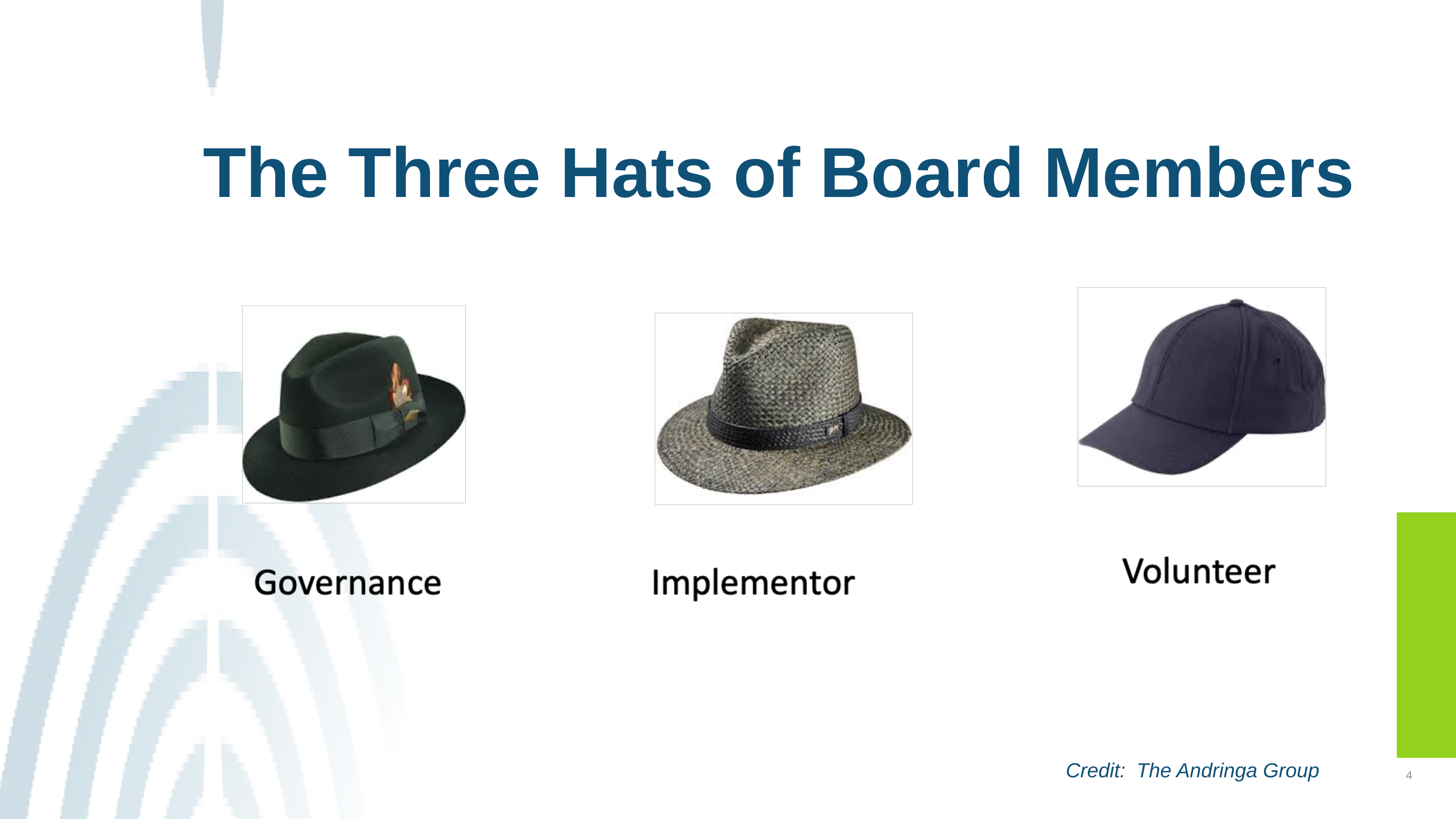

The Three Hats of Board Members

Credit:  The Andringa Group

4